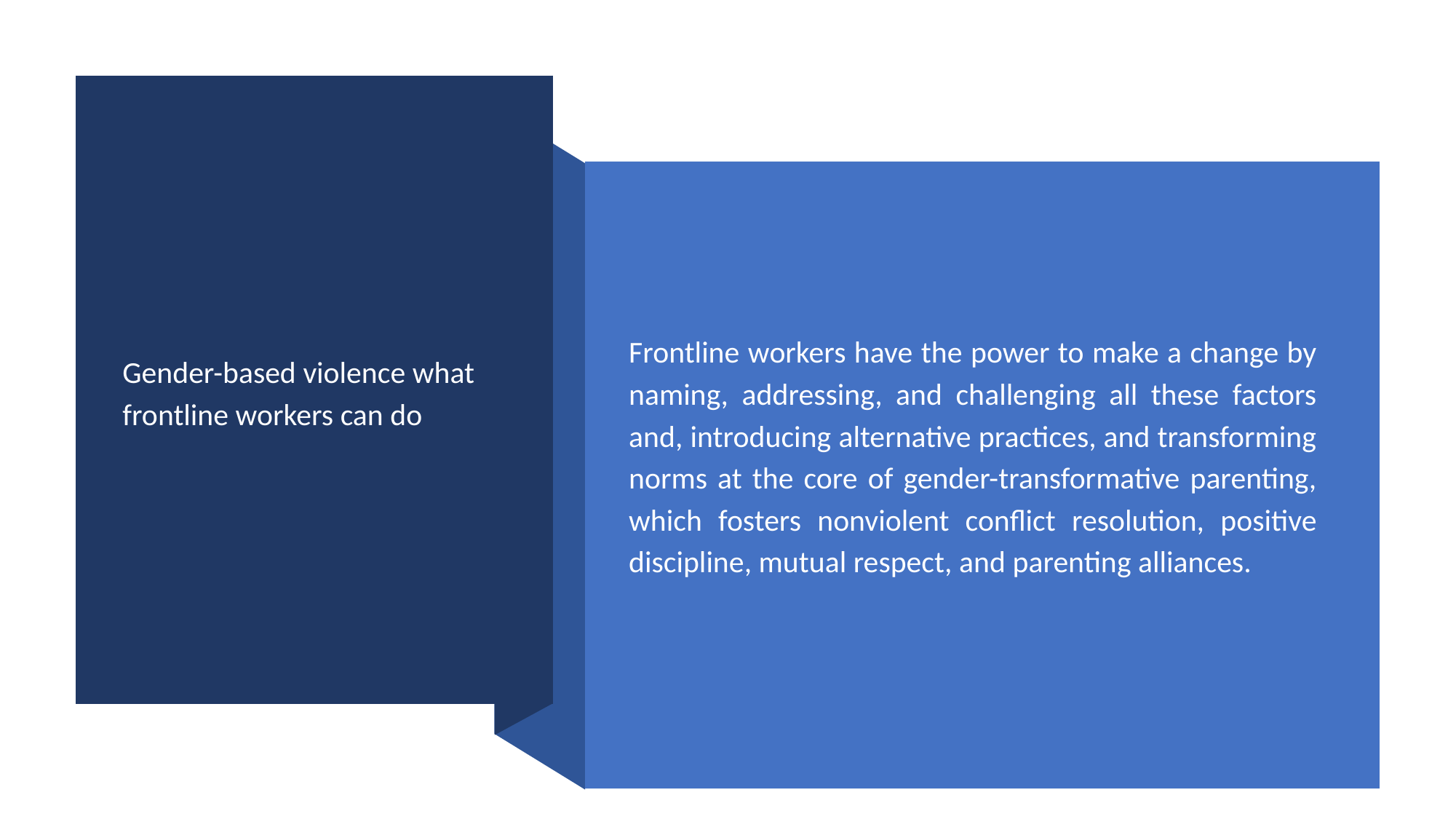

# Gender-based violence what frontline workers can do

Frontline workers have the power to make a change by naming, addressing, and challenging all these factors and, introducing alternative practices, and transforming norms at the core of gender-transformative parenting, which fosters nonviolent conflict resolution, positive discipline, mutual respect, and parenting alliances.